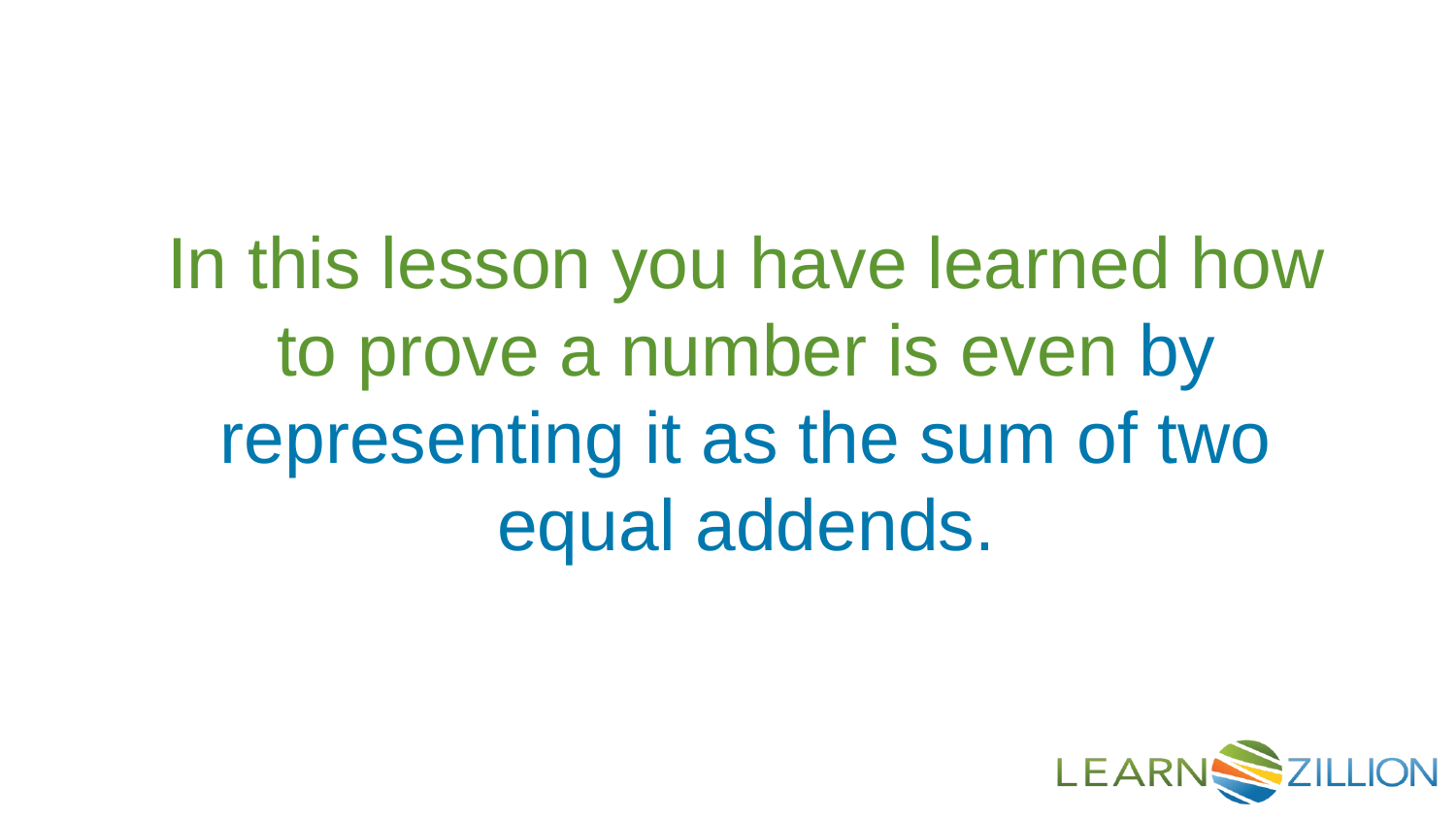

In this lesson you have learned how to prove a number is even by representing it as the sum of two equal addends.